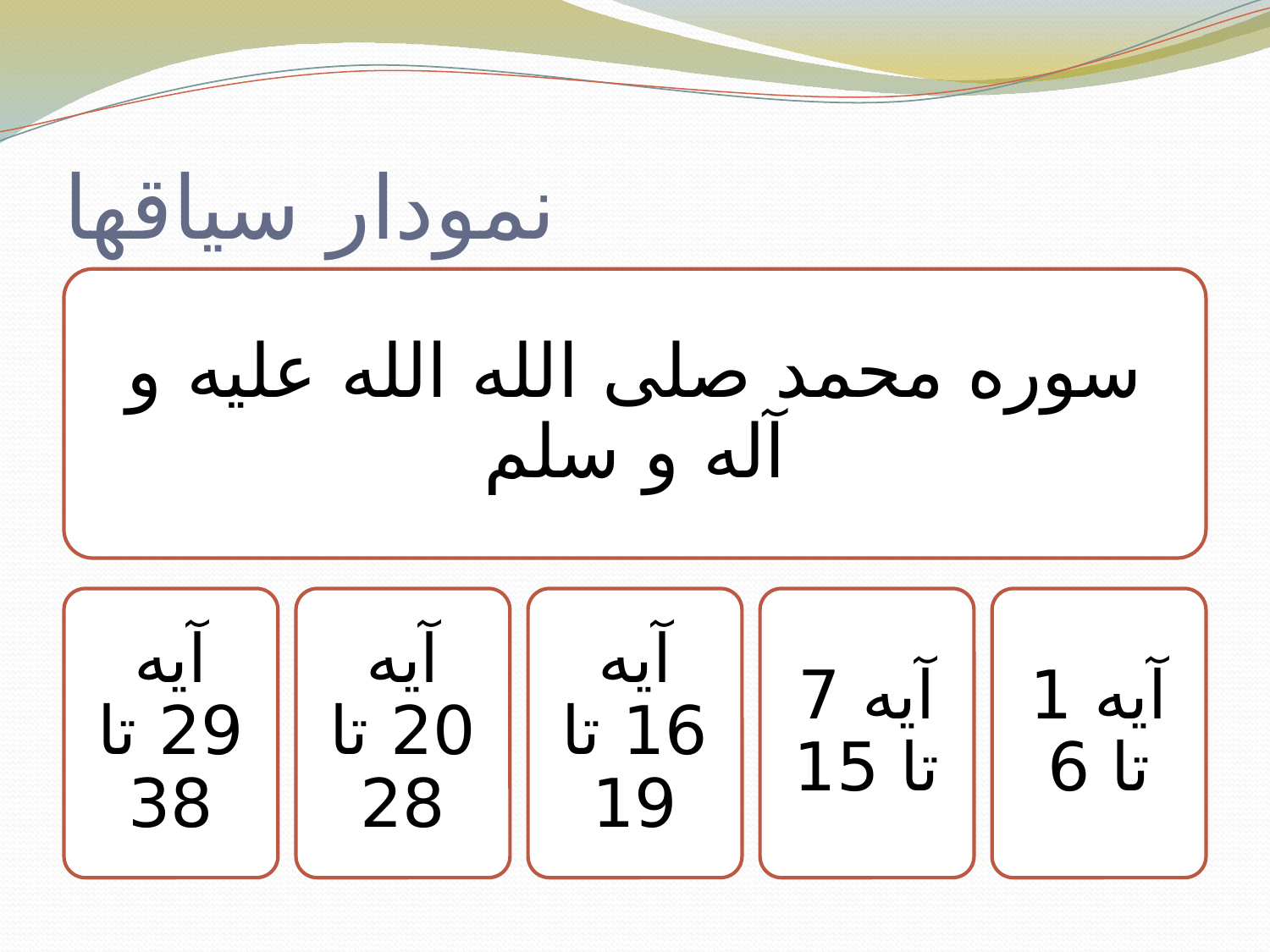

# نمودار سیاقها
سوره محمد صلی الله الله علیه و آله و سلم
آیه 29 تا 38
آیه 20 تا 28
آیه 16 تا 19
آیه 7 تا 15
آیه 1 تا 6